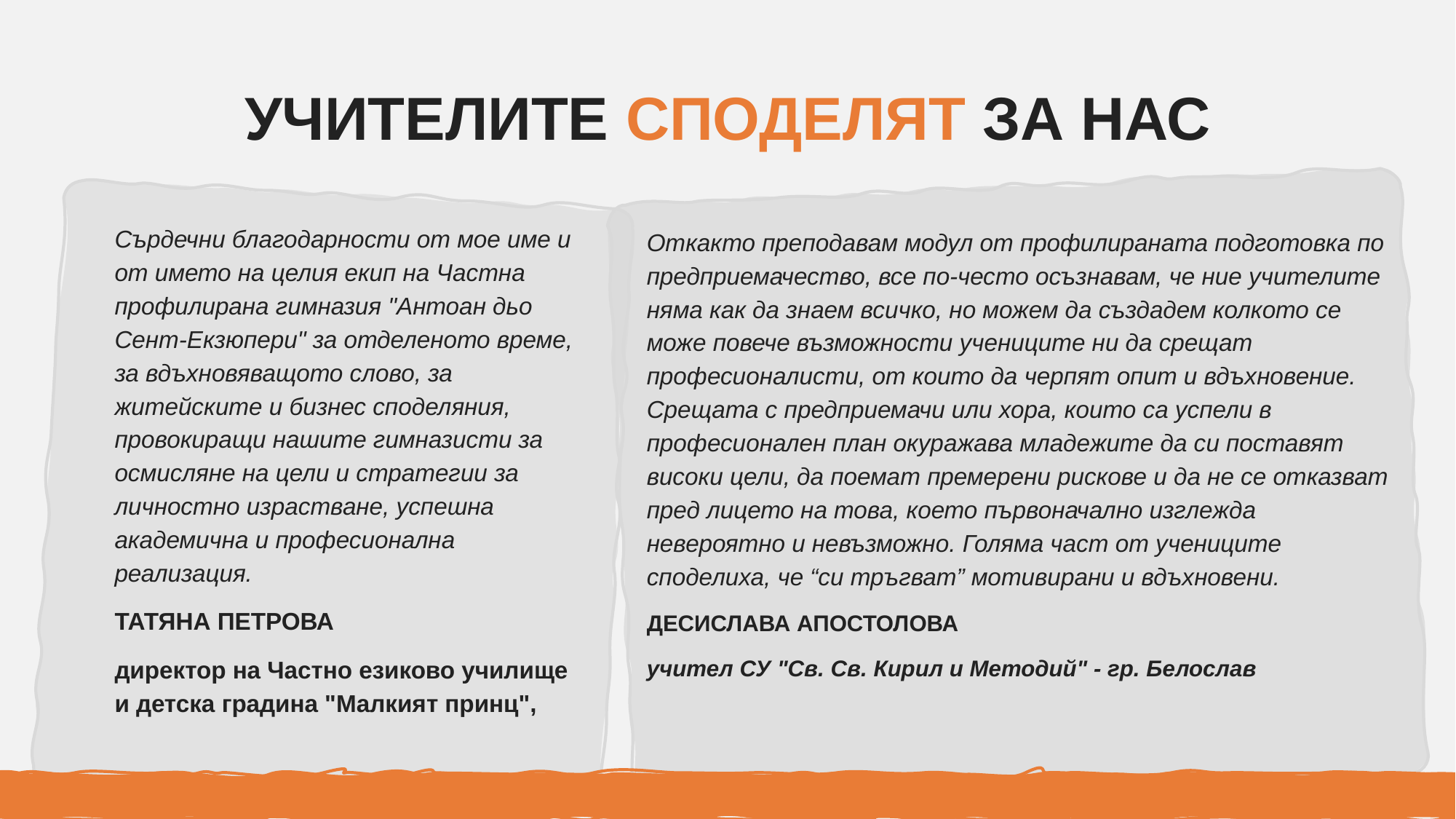

# УЧИТЕЛИТЕ СПОДЕЛЯТ ЗА НАС

Сърдечни благодарности от мое име и от името на целия екип на Частна профилирана гимназия "Антоан дьо Сент-Екзюпери" за отделеното време, за вдъхновяващото слово, за житейските и бизнес споделяния, провокиращи нашите гимназисти за осмисляне на цели и стратегии за личностно израстване, успешна академична и професионална реализация.
ТАТЯНА ПЕТРОВА
директор на Частно езиково училище и детска градина "Малкият принц",
Откакто преподавам модул от профилираната подготовка по предприемачество, все по-често осъзнавам, че ние учителите няма как да знаем всичко, но можем да създадем колкото се може повече възможности учениците ни да срещат професионалисти, от които да черпят опит и вдъхновение.
Срещата с предприемачи или хора, които са успели в професионален план окуражава младежите да си поставят високи цели, да поемат премерени рискове и да не се отказват пред лицето на това, което първоначално изглежда невероятно и невъзможно. Голяма част от учениците споделиха, че “си тръгват” мотивирани и вдъхновени.
ДЕСИСЛАВА АПОСТОЛОВА
учител СУ "Св. Св. Кирил и Методий" - гр. Белослав